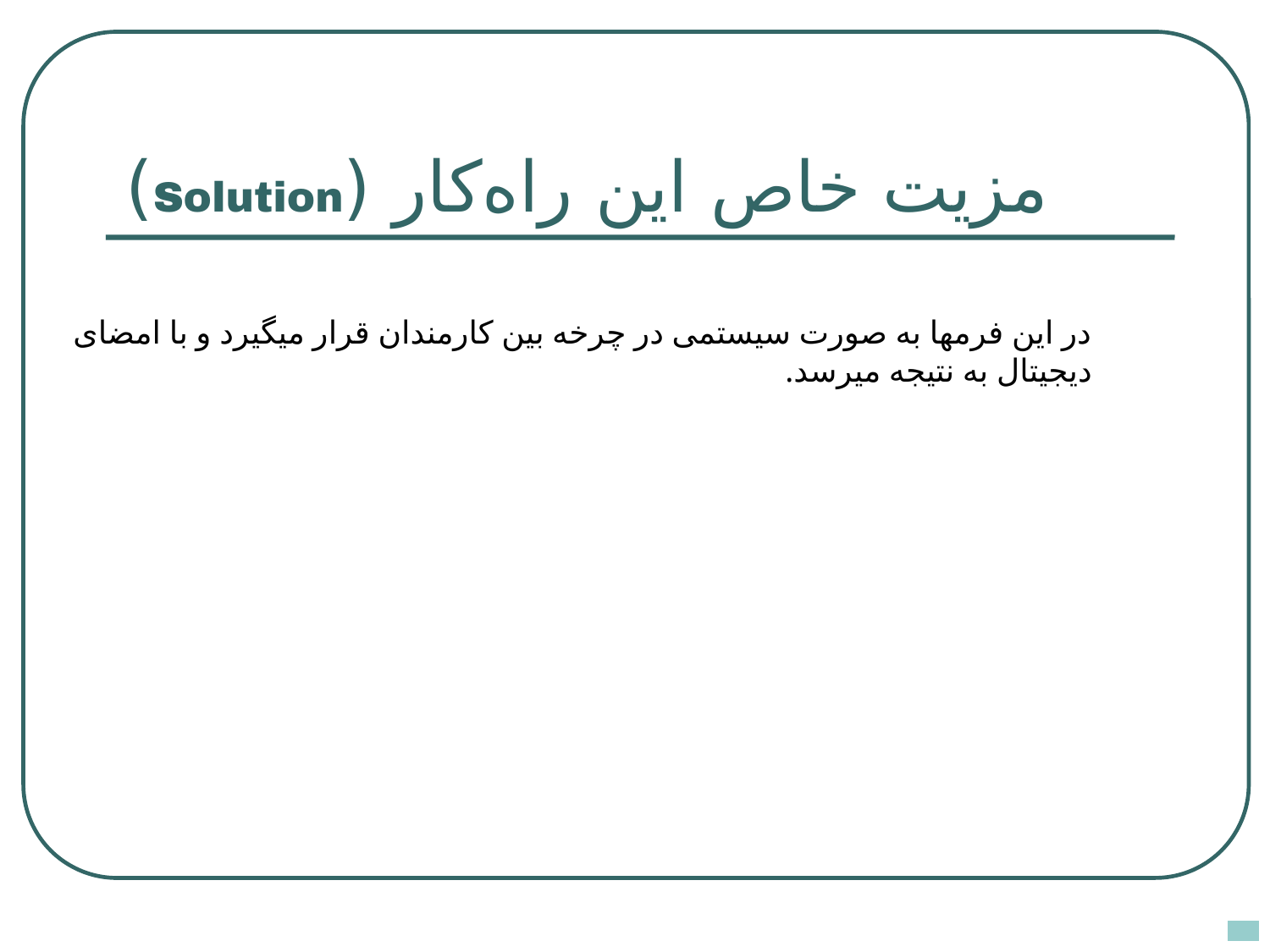

# مزیت خاص این راه‌كار (Solution)
در این فرمها به صورت سیستمی در چرخه بین کارمندان قرار میگیرد و با امضای دیجیتال به نتیجه میرسد.